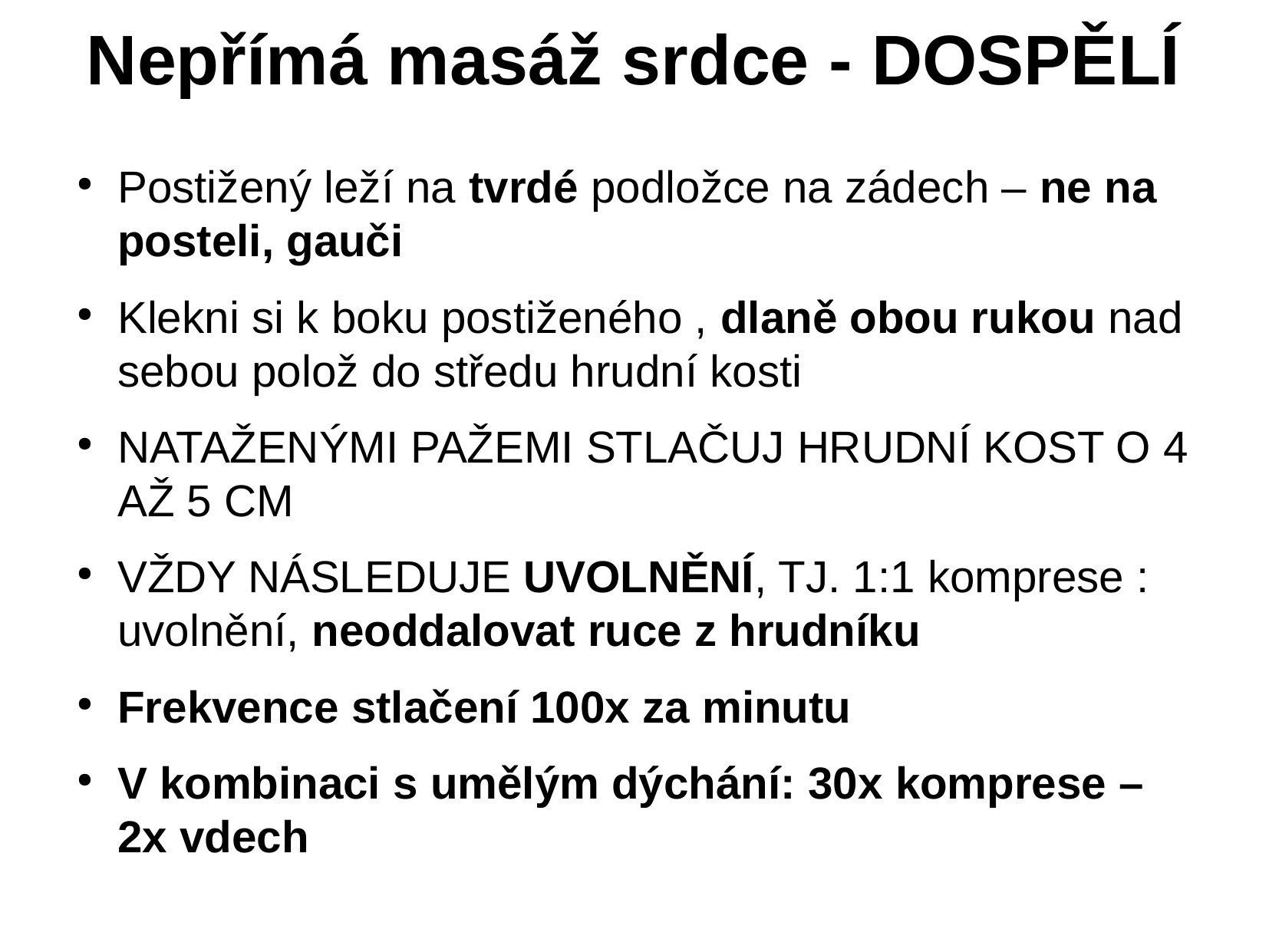

# Nepřímá masáž srdce - DOSPĚLÍ
Postižený leží na tvrdé podložce na zádech – ne na posteli, gauči
Klekni si k boku postiženého , dlaně obou rukou nad sebou polož do středu hrudní kosti
NATAŽENÝMI PAŽEMI STLAČUJ HRUDNÍ KOST O 4 AŽ 5 CM
VŽDY NÁSLEDUJE UVOLNĚNÍ, TJ. 1:1 komprese : uvolnění, neoddalovat ruce z hrudníku
Frekvence stlačení 100x za minutu
V kombinaci s umělým dýchání: 30x komprese – 2x vdech